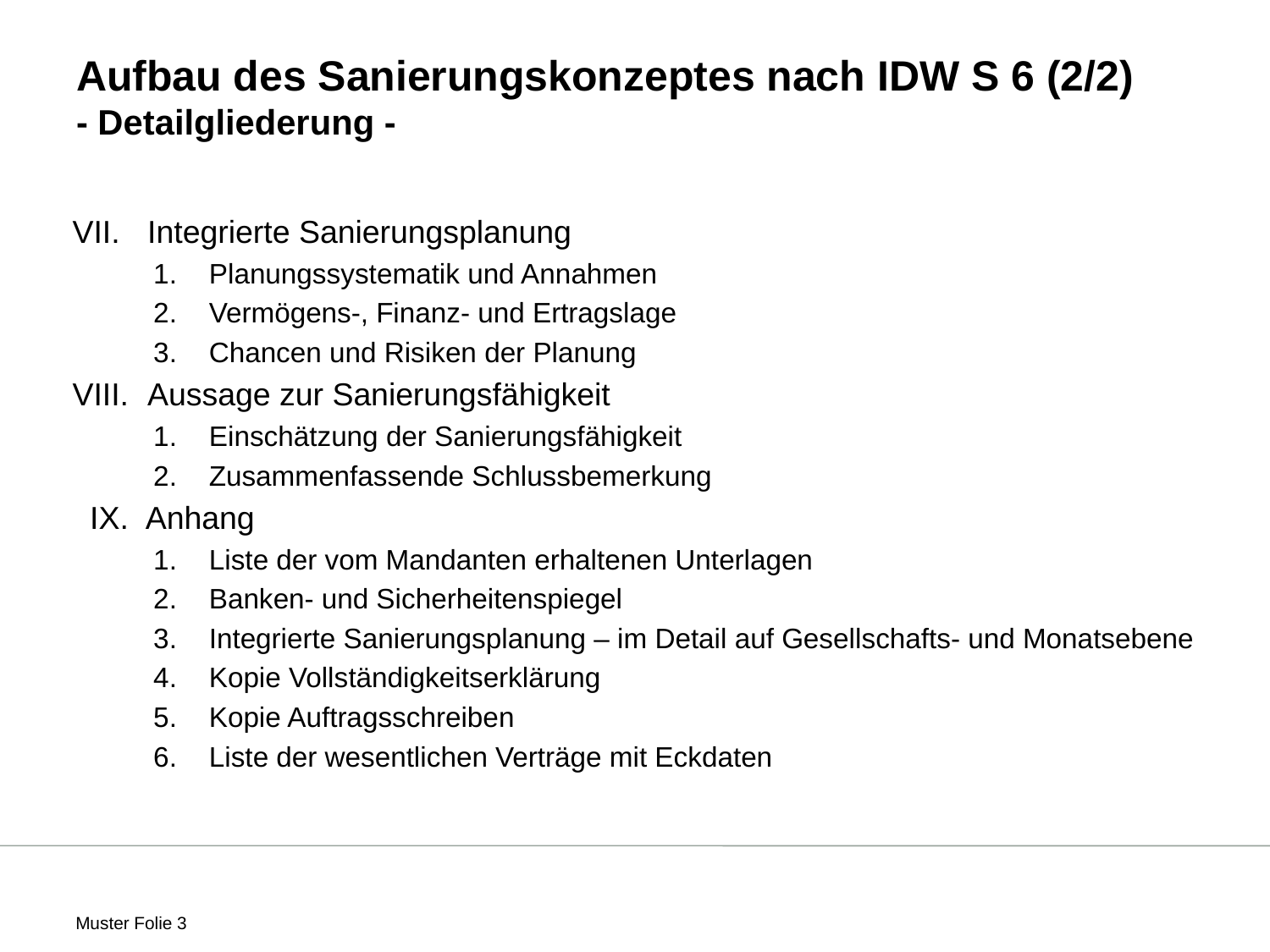

# Aufbau des Sanierungskonzeptes nach IDW S 6 (2/2) - Detailgliederung -
Integrierte Sanierungsplanung
Planungssystematik und Annahmen
Vermögens-, Finanz- und Ertragslage
Chancen und Risiken der Planung
Aussage zur Sanierungsfähigkeit
Einschätzung der Sanierungsfähigkeit
Zusammenfassende Schlussbemerkung
Anhang
Liste der vom Mandanten erhaltenen Unterlagen
Banken- und Sicherheitenspiegel
Integrierte Sanierungsplanung – im Detail auf Gesellschafts- und Monatsebene
Kopie Vollständigkeitserklärung
Kopie Auftragsschreiben
Liste der wesentlichen Verträge mit Eckdaten

 Muster Folie 3